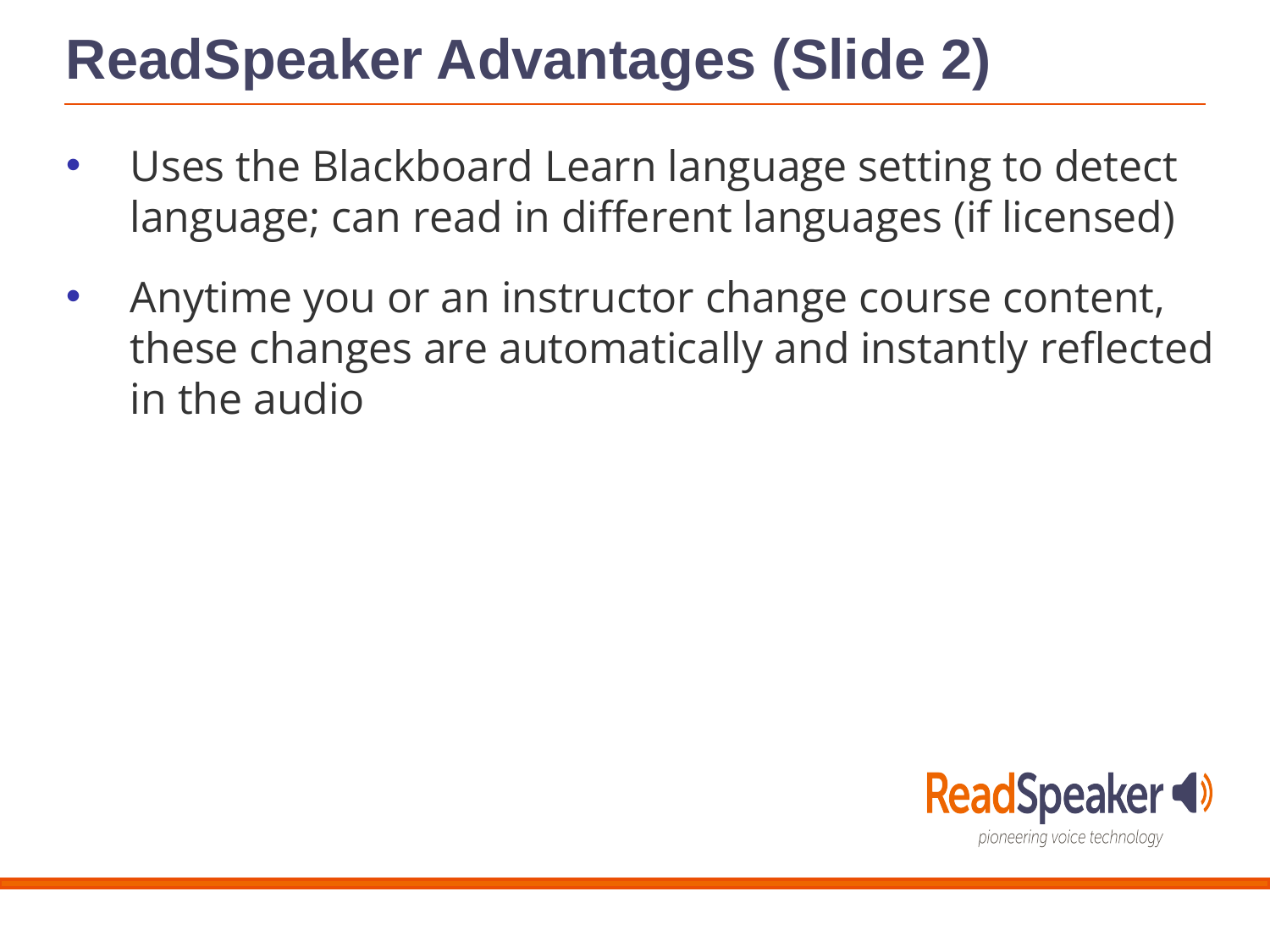

ReadSpeaker Advantages (Slide 2)
Uses the Blackboard Learn language setting to detect language; can read in different languages (if licensed)
Anytime you or an instructor change course content, these changes are automatically and instantly reflected in the audio